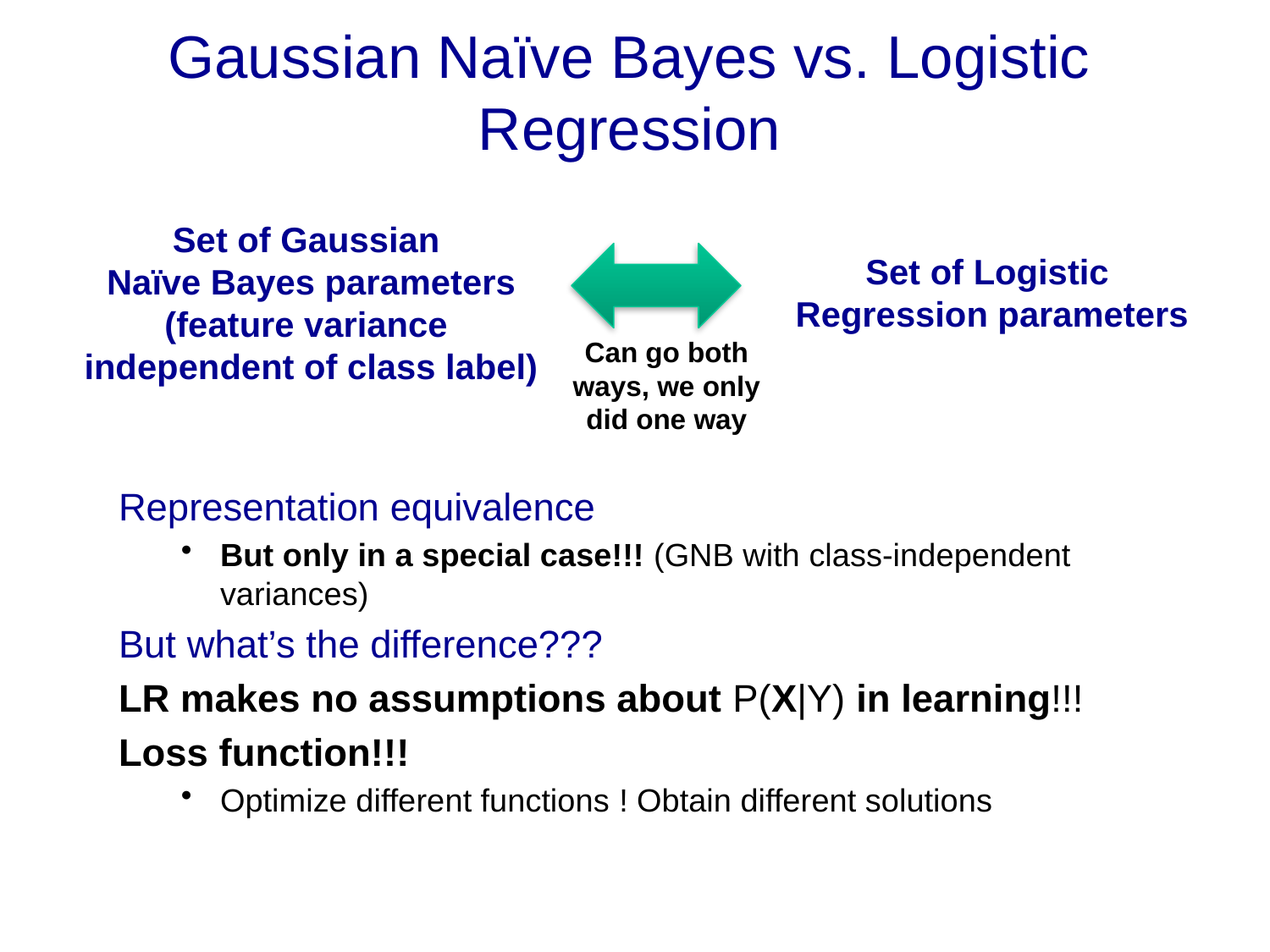

# Gaussian Naïve Bayes vs. Logistic Regression
Set of Gaussian
Naïve Bayes parameters
(feature variance
independent of class label)

Set of Logistic
Regression parameters
Can go both ways, we only did one way
Representation equivalence
But only in a special case!!! (GNB with class-independent variances)
But what’s the difference???
LR makes no assumptions about P(X|Y) in learning!!!
Loss function!!!
Optimize different functions ! Obtain different solutions